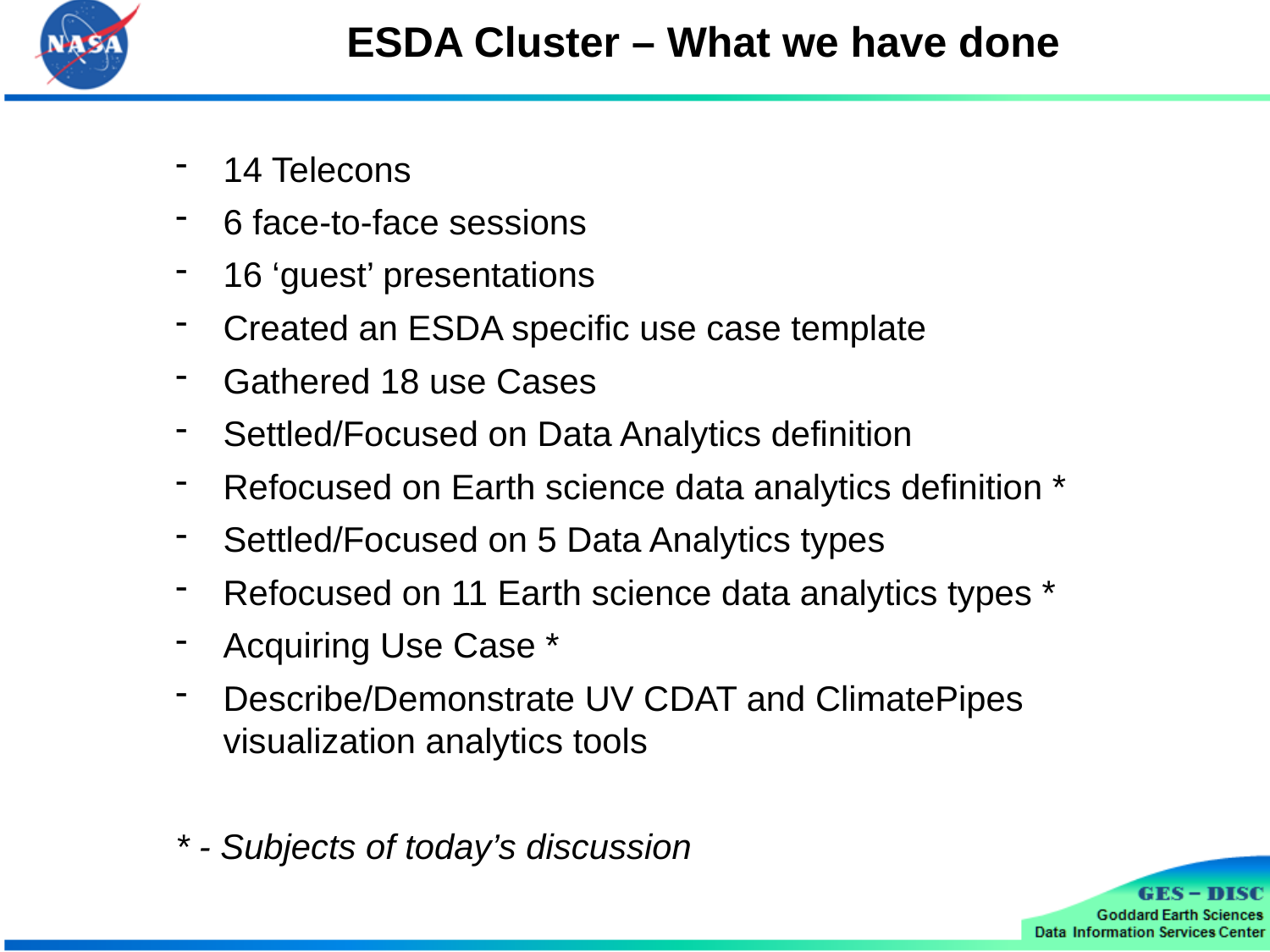

# ESDA Cluster – What we have done
14 Telecons
6 face-to-face sessions
16 ‘guest’ presentations
Created an ESDA specific use case template
Gathered 18 use Cases
Settled/Focused on Data Analytics definition
Refocused on Earth science data analytics definition *
Settled/Focused on 5 Data Analytics types
Refocused on 11 Earth science data analytics types *
Acquiring Use Case *
Describe/Demonstrate UV CDAT and ClimatePipes visualization analytics tools

* - Subjects of today’s discussion